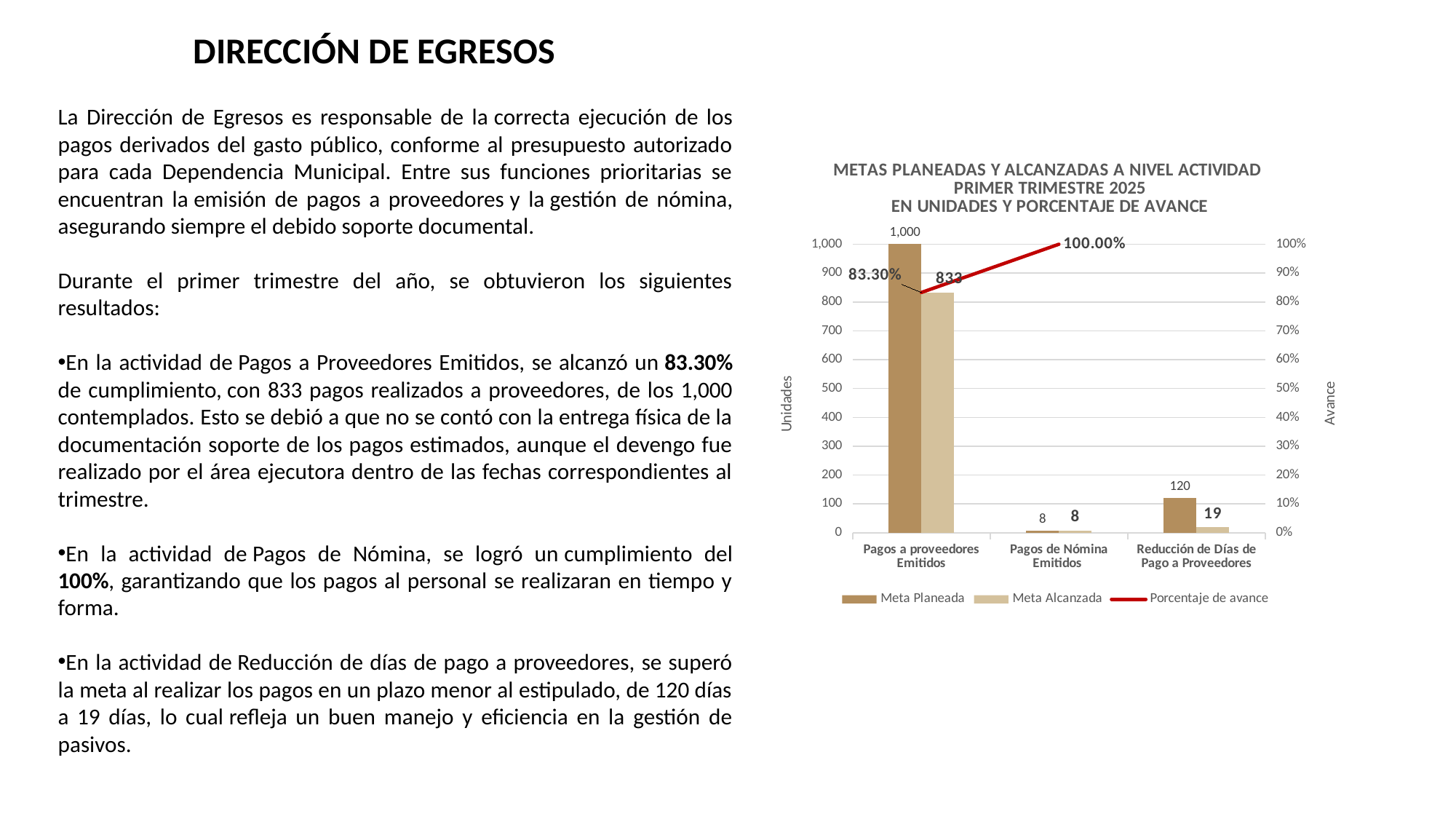

DIRECCIÓN DE EGRESOS
La Dirección de Egresos es responsable de la correcta ejecución de los pagos derivados del gasto público, conforme al presupuesto autorizado para cada Dependencia Municipal. Entre sus funciones prioritarias se encuentran la emisión de pagos a proveedores y la gestión de nómina, asegurando siempre el debido soporte documental.

Durante el primer trimestre del año, se obtuvieron los siguientes resultados:

En la actividad de Pagos a Proveedores Emitidos, se alcanzó un 83.30% de cumplimiento, con 833 pagos realizados a proveedores, de los 1,000 contemplados. Esto se debió a que no se contó con la entrega física de la documentación soporte de los pagos estimados, aunque el devengo fue realizado por el área ejecutora dentro de las fechas correspondientes al trimestre.

En la actividad de Pagos de Nómina, se logró un cumplimiento del 100%, garantizando que los pagos al personal se realizaran en tiempo y forma.

En la actividad de Reducción de días de pago a proveedores, se superó la meta al realizar los pagos en un plazo menor al estipulado, de 120 días a 19 días, lo cual refleja un buen manejo y eficiencia en la gestión de pasivos.

### Chart: METAS PLANEADAS Y ALCANZADAS A NIVEL ACTIVIDAD
PRIMER TRIMESTRE 2025
EN UNIDADES Y PORCENTAJE DE AVANCE

| Category | Meta Planeada | Meta Alcanzada |  |
|---|---|---|---|
| Pagos a proveedores Emitidos | 1000.0 | 833.0 | 0.833 |
| Pagos de Nómina Emitidos  | 8.0 | 8.0 | 1.0 |
| Reducción de Días de Pago a Proveedores | 120.0 | 19.0 | None |